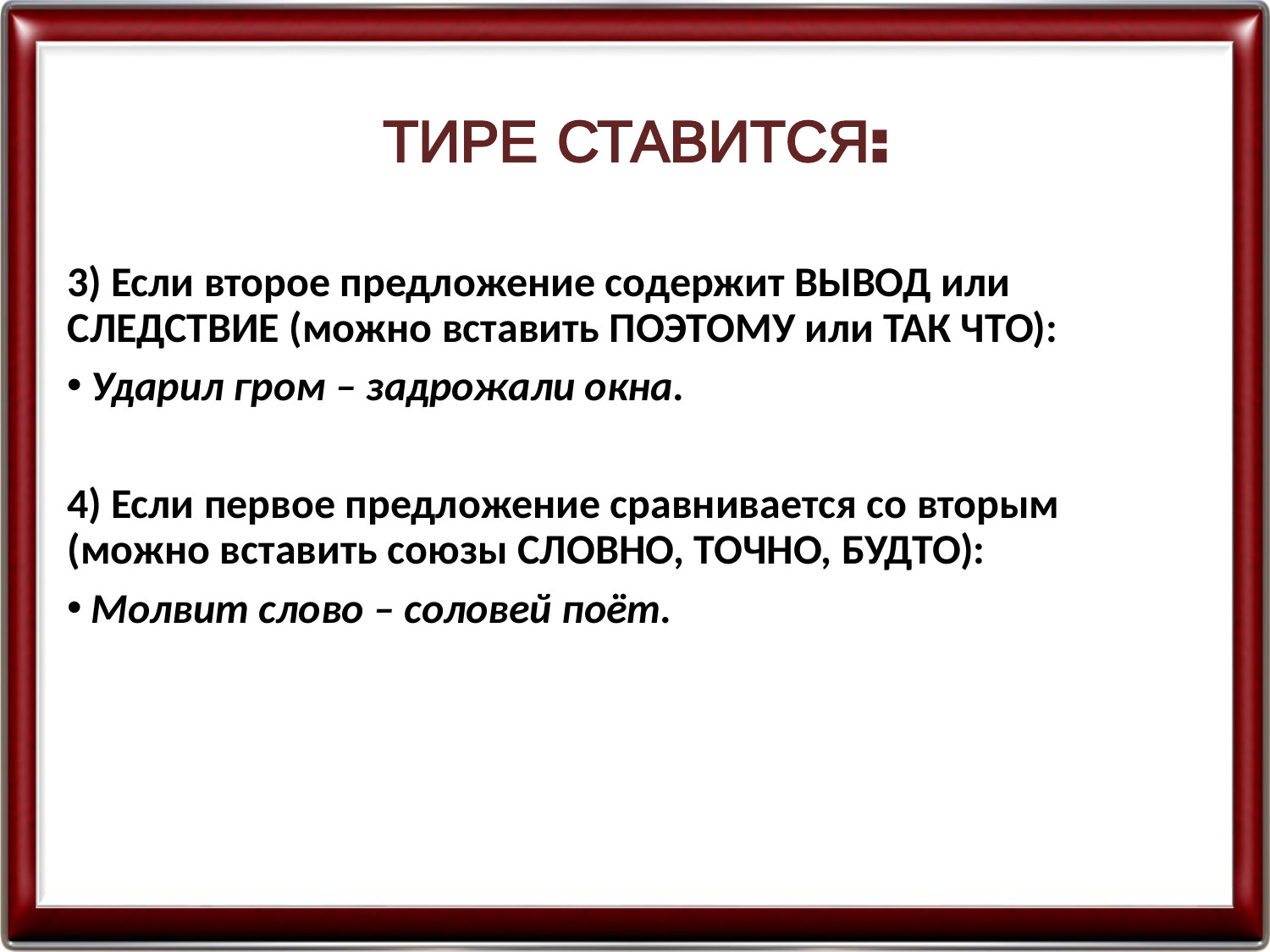

# ТИРЕ СТАВИТСЯ:
3) Если второе предложение содержит ВЫВОД или СЛЕДСТВИЕ (можно вставить ПОЭТОМУ или ТАК ЧТО):
Ударил гром – задрожали окна.

4) Если первое предложение сравнивается со вторым (можно вставить союзы СЛОВНО, ТОЧНО, БУДТО):
Молвит слово – соловей поёт.